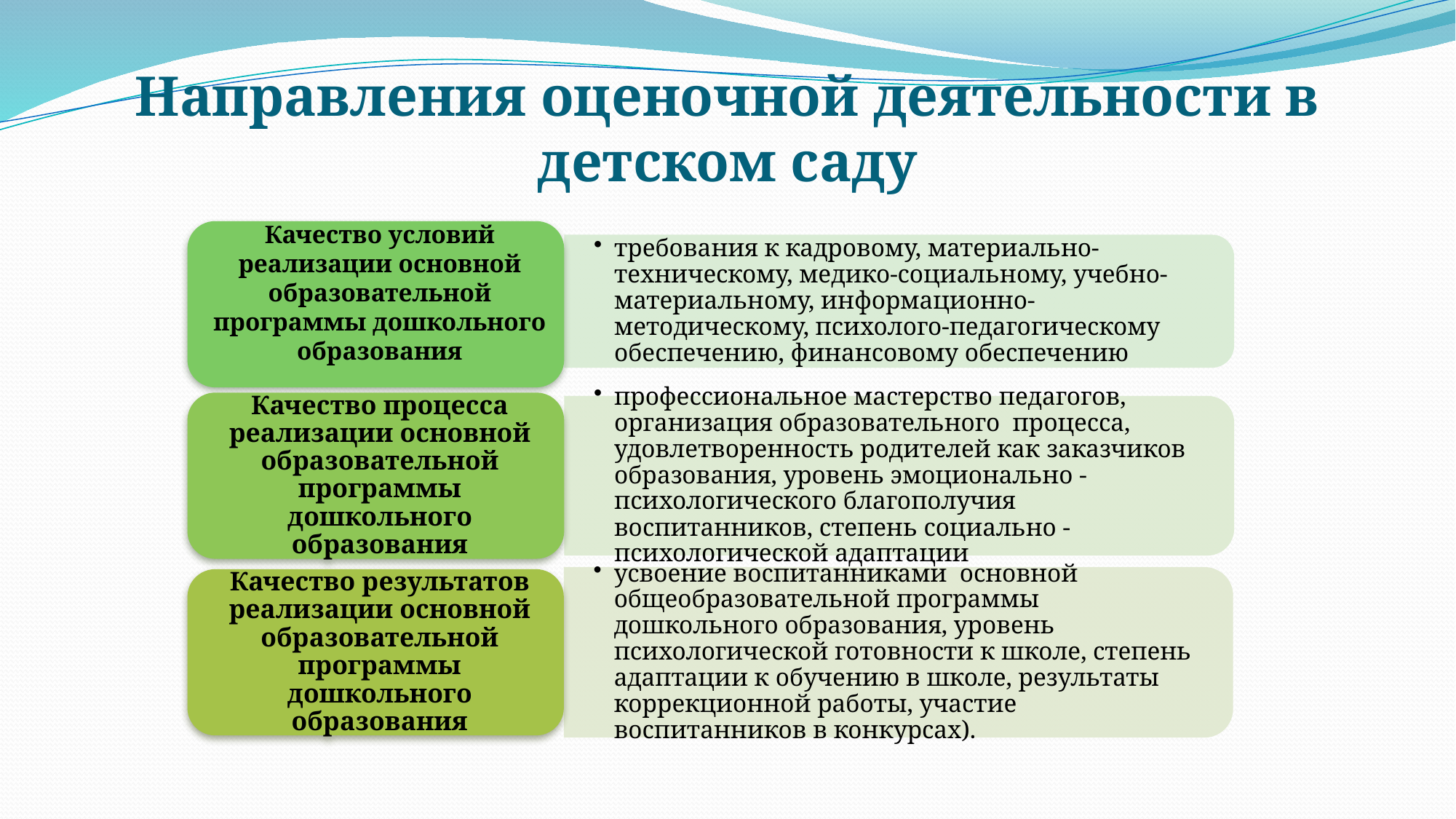

# Направления оценочной деятельности в детском саду
требования к кадровому, материально-техническому, медико-социальному, учебно-материальному, информационно-методическому, психолого-педагогическому обеспечению, финансовому обеспечению
Качество условий реализации основной образовательной программы дошкольного образования

профессиональное мастерство педагогов, организация образовательного  процесса, удовлетворенность родителей как заказчиков образования, уровень эмоционально - психологического благополучия воспитанников, степень социально - психологической адаптации
Качество процесса реализации основной образовательной программы дошкольного образования
усвоение воспитанниками  основной общеобразовательной программы дошкольного образования, уровень психологической готовности к школе, степень адаптации к обучению в школе, результаты коррекционной работы, участие воспитанников в конкурсах).
Качество результатов реализации основной образовательной программы дошкольного образования